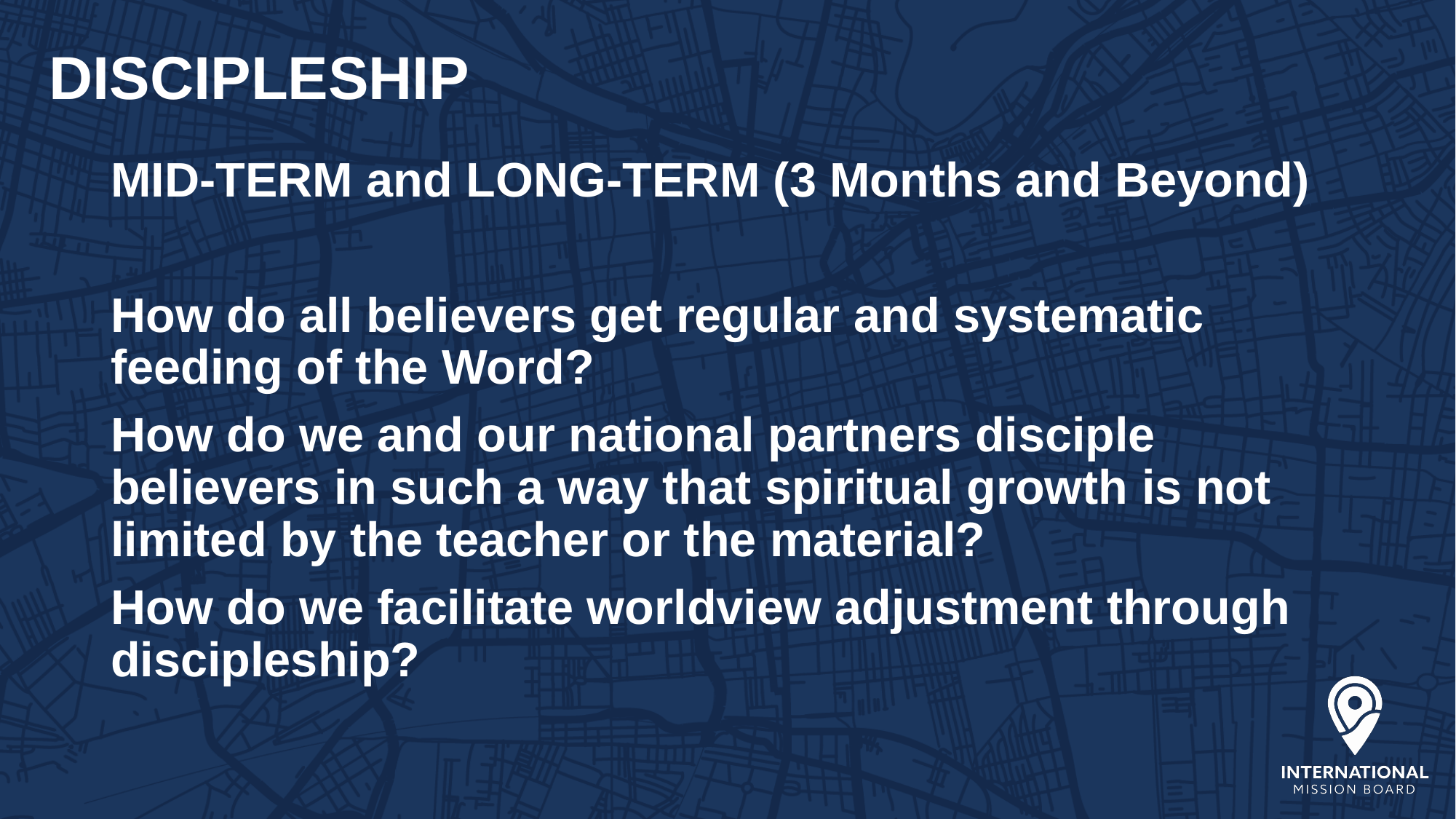

# DISCIPLESHIP
MID-TERM and LONG-TERM (3 Months and Beyond)

How do all believers get regular and systematic feeding of the Word?
How do we and our national partners disciple believers in such a way that spiritual growth is not limited by the teacher or the material?
How do we facilitate worldview adjustment through discipleship?